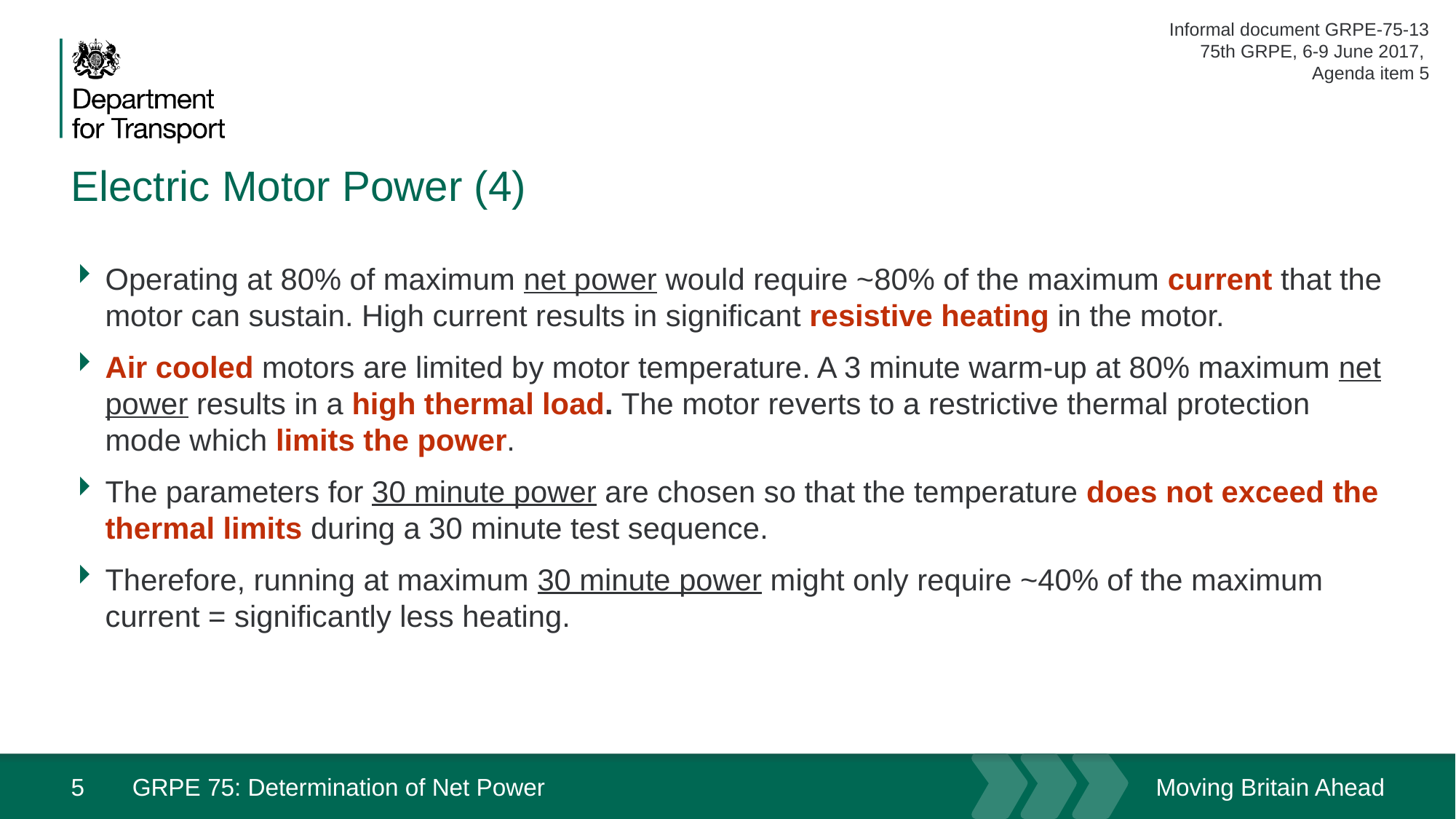

# Electric Motor Power (4)
Operating at 80% of maximum net power would require ~80% of the maximum current that the motor can sustain. High current results in significant resistive heating in the motor.
Air cooled motors are limited by motor temperature. A 3 minute warm-up at 80% maximum net power results in a high thermal load. The motor reverts to a restrictive thermal protection mode which limits the power.
The parameters for 30 minute power are chosen so that the temperature does not exceed the thermal limits during a 30 minute test sequence.
Therefore, running at maximum 30 minute power might only require ~40% of the maximum current = significantly less heating.
5
GRPE 75: Determination of Net Power
June 17